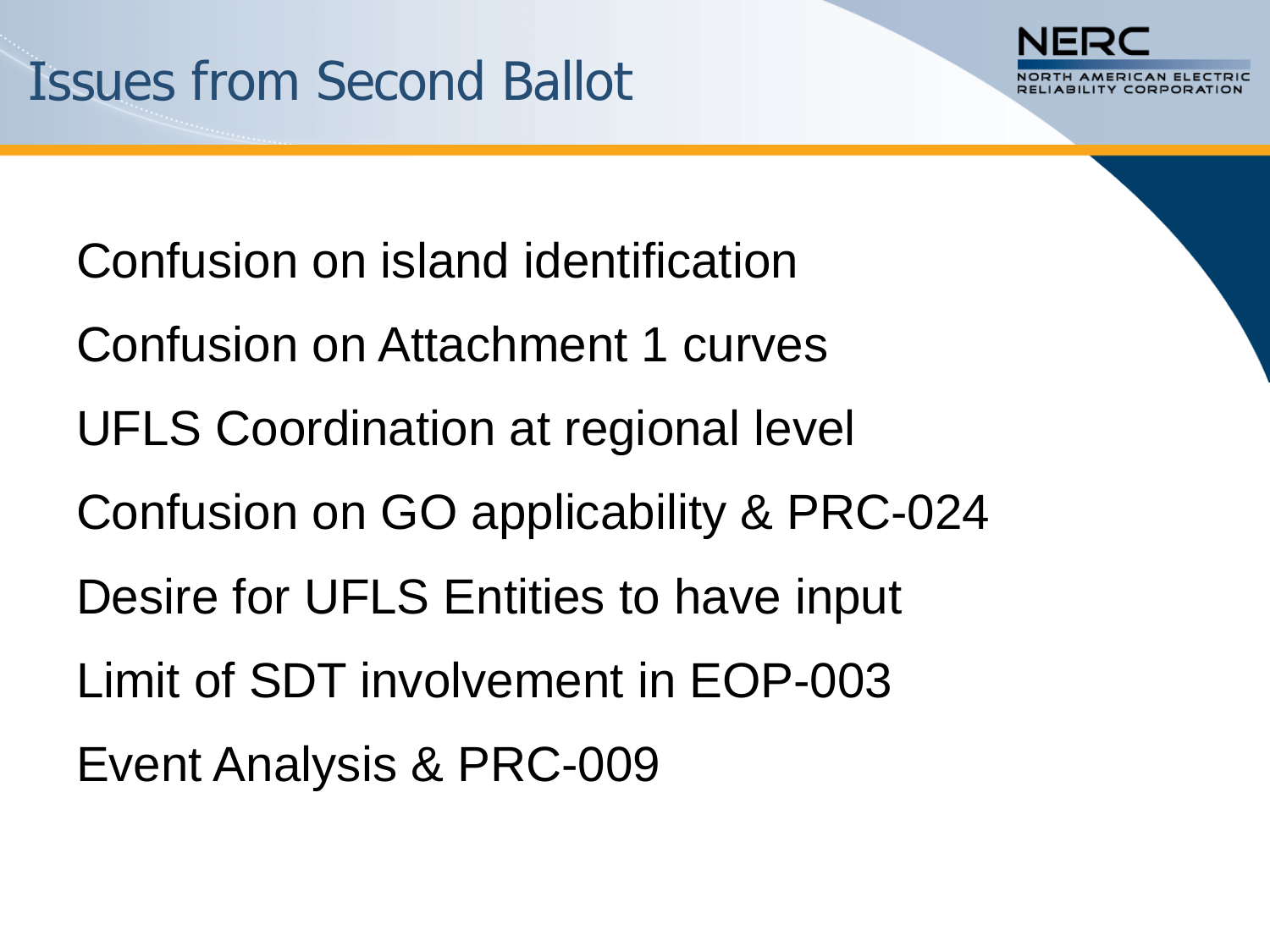

# Issues from Second Ballot
Confusion on island identification
Confusion on Attachment 1 curves
UFLS Coordination at regional level
Confusion on GO applicability & PRC-024
Desire for UFLS Entities to have input
Limit of SDT involvement in EOP-003
Event Analysis & PRC-009